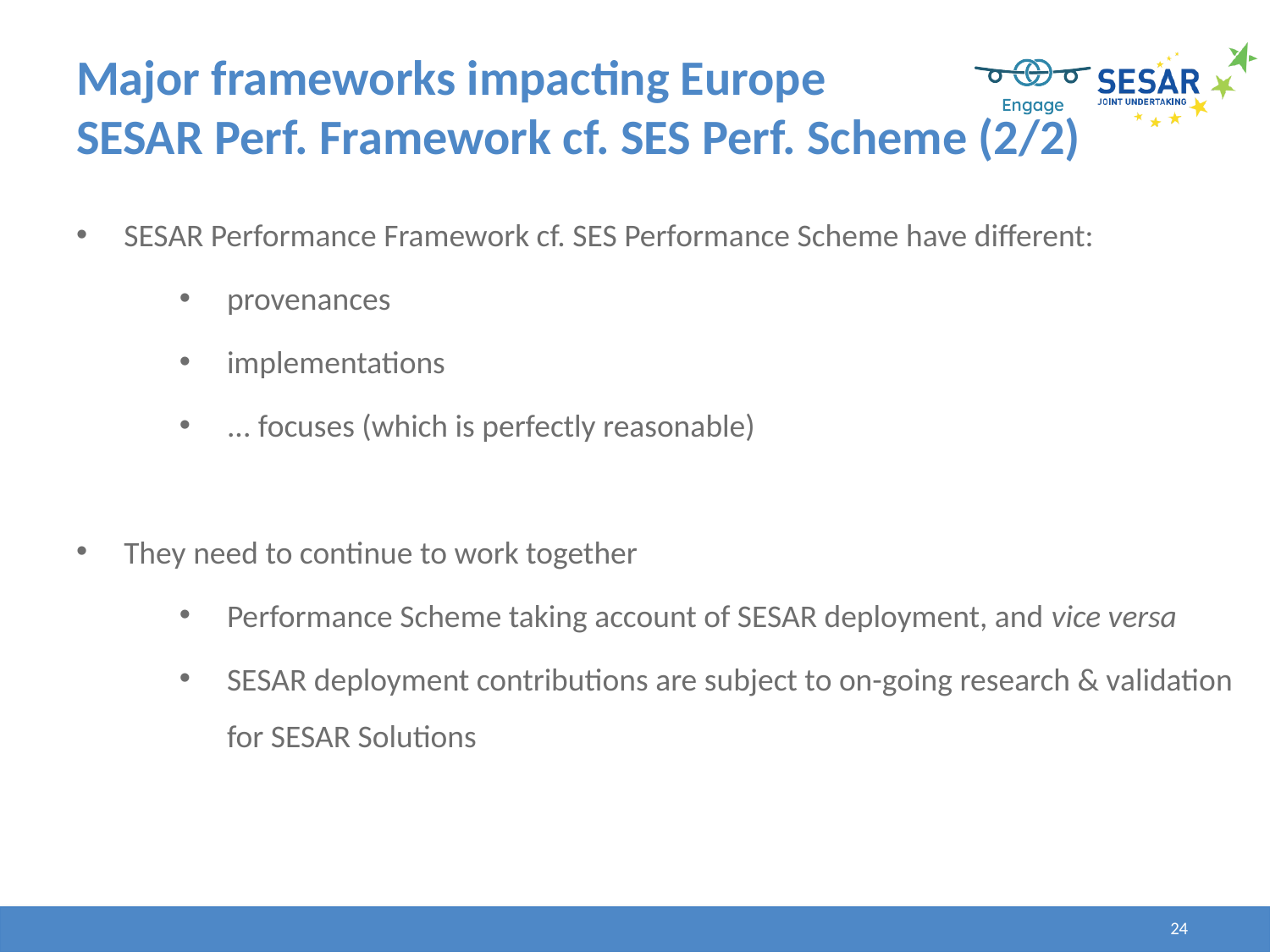

# Major frameworks impacting Europe SESAR Perf. Framework cf. SES Perf. Scheme (2/2)
SESAR Performance Framework cf. SES Performance Scheme have different:
provenances
implementations
... focuses (which is perfectly reasonable)

They need to continue to work together
Performance Scheme taking account of SESAR deployment, and vice versa
SESAR deployment contributions are subject to on-going research & validation for SESAR Solutions

24